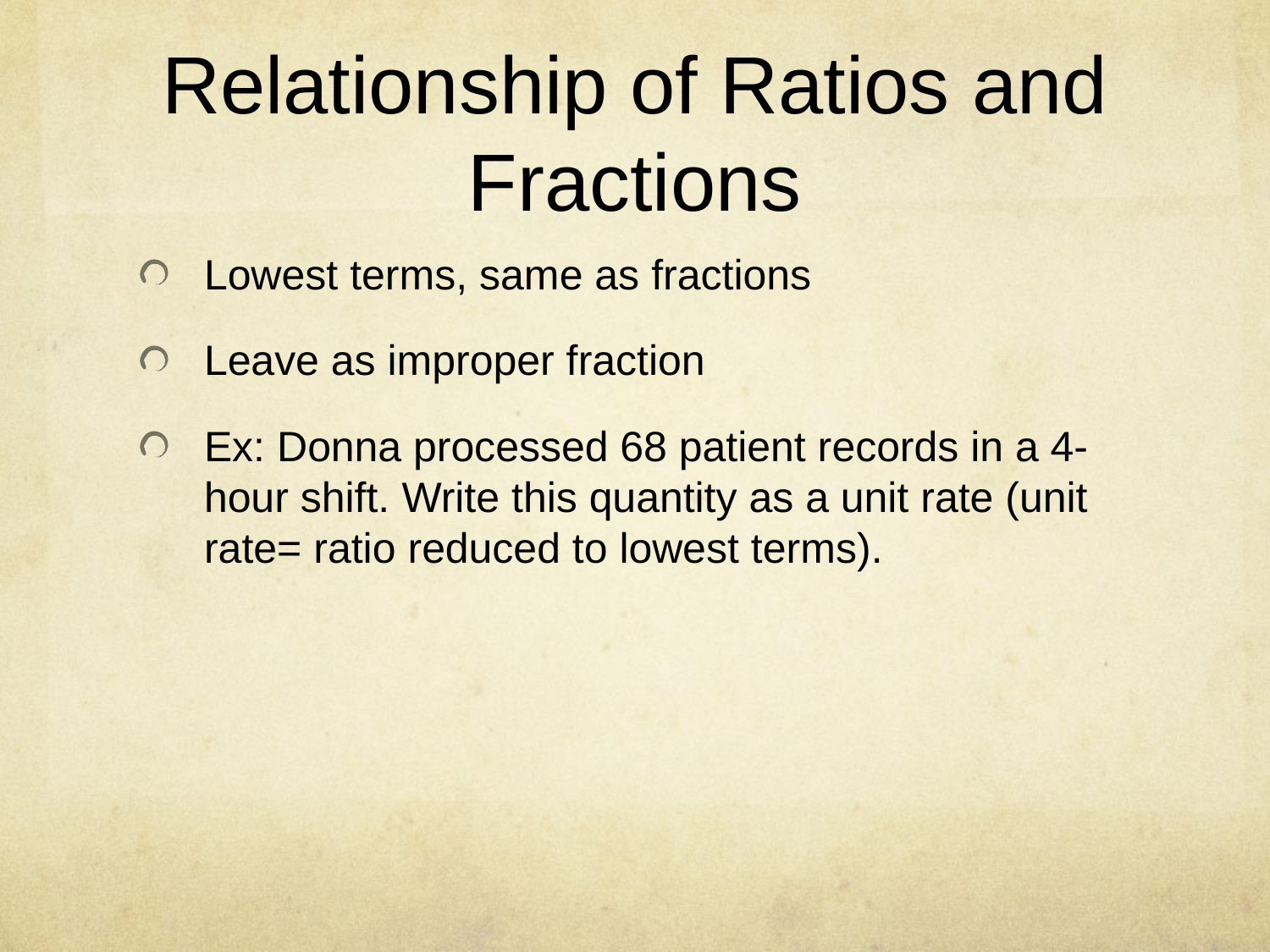

# Relationship of Ratios and Fractions
Lowest terms, same as fractions
Leave as improper fraction
Ex: Donna processed 68 patient records in a 4-hour shift. Write this quantity as a unit rate (unit rate= ratio reduced to lowest terms).